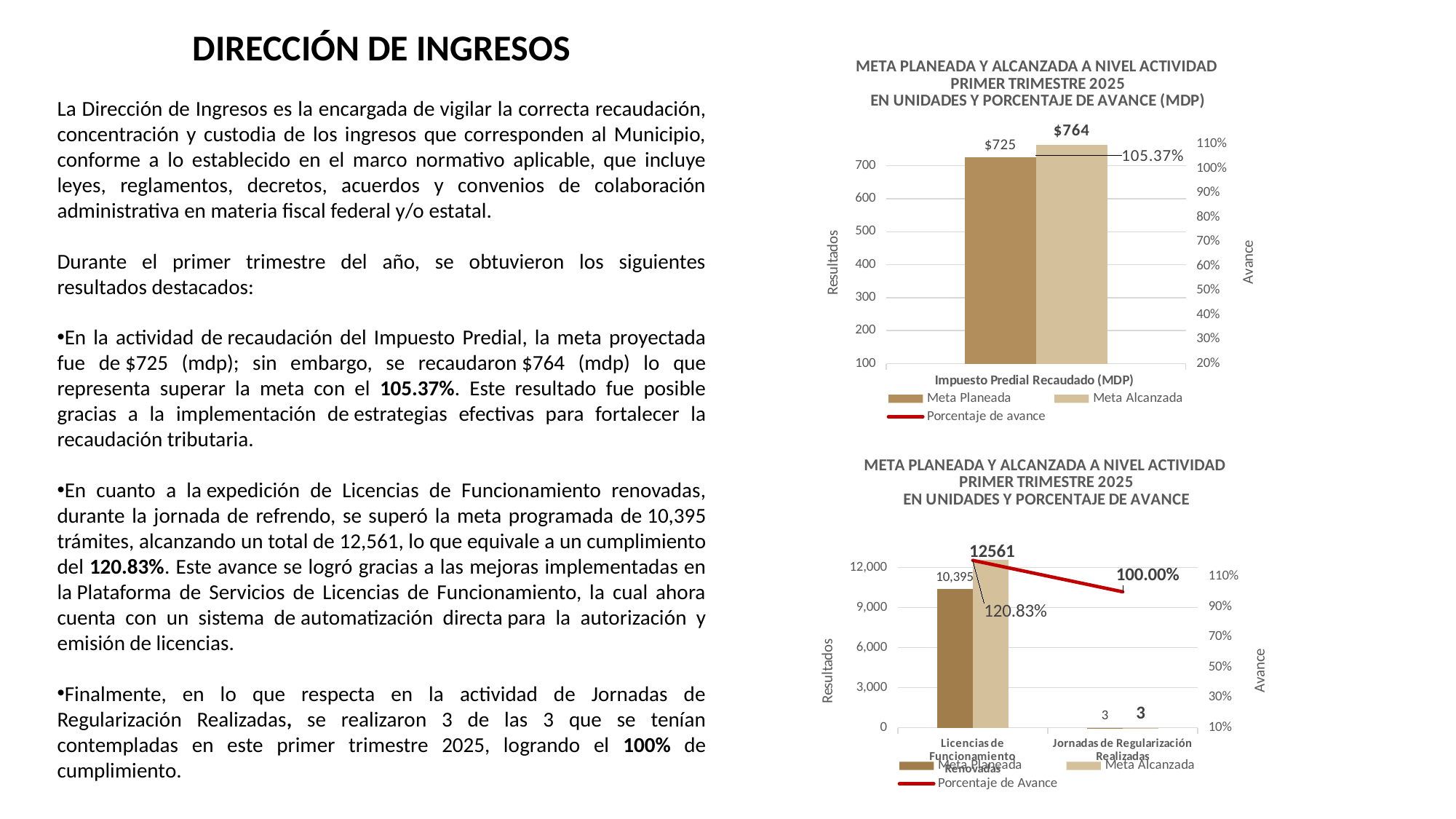

DIRECCIÓN DE INGRESOS

### Chart: META PLANEADA Y ALCANZADA A NIVEL ACTIVIDAD
PRIMER TRIMESTRE 2025
EN UNIDADES Y PORCENTAJE DE AVANCE (MDP)

| Category | Meta Planeada | Meta Alcanzada |  |
|---|---|---|---|
| Impuesto Predial Recaudado (MDP)  | 724.907766 | 763.501021 | 1.053238848871706 |
La Dirección de Ingresos es la encargada de vigilar la correcta recaudación, concentración y custodia de los ingresos que corresponden al Municipio, conforme a lo establecido en el marco normativo aplicable, que incluye leyes, reglamentos, decretos, acuerdos y convenios de colaboración administrativa en materia fiscal federal y/o estatal.

Durante el primer trimestre del año, se obtuvieron los siguientes resultados destacados:

En la actividad de recaudación del Impuesto Predial, la meta proyectada fue de $725 (mdp); sin embargo, se recaudaron $764 (mdp) lo que representa superar la meta con el 105.37%. Este resultado fue posible gracias a la implementación de estrategias efectivas para fortalecer la recaudación tributaria.

En cuanto a la expedición de Licencias de Funcionamiento renovadas, durante la jornada de refrendo, se superó la meta programada de 10,395 trámites, alcanzando un total de 12,561, lo que equivale a un cumplimiento del 120.83%. Este avance se logró gracias a las mejoras implementadas en la Plataforma de Servicios de Licencias de Funcionamiento, la cual ahora cuenta con un sistema de automatización directa para la autorización y emisión de licencias.

Finalmente, en lo que respecta en la actividad de Jornadas de Regularización Realizadas, se realizaron 3 de las 3 que se tenían contempladas en este primer trimestre 2025, logrando el 100% de cumplimiento.

### Chart: META PLANEADA Y ALCANZADA A NIVEL ACTIVIDAD
PRIMER TRIMESTRE 2025
EN UNIDADES Y PORCENTAJE DE AVANCE

| Category | Meta Planeada | Meta Alcanzada |  |
|---|---|---|---|
| Licencias de Funcionamiento Renovadas
 | 10395.0 | 12561.0 | 1.2083694083694083 |
| Jornadas de Regularización Realizadas | 3.0 | 3.0 | 1.0 |